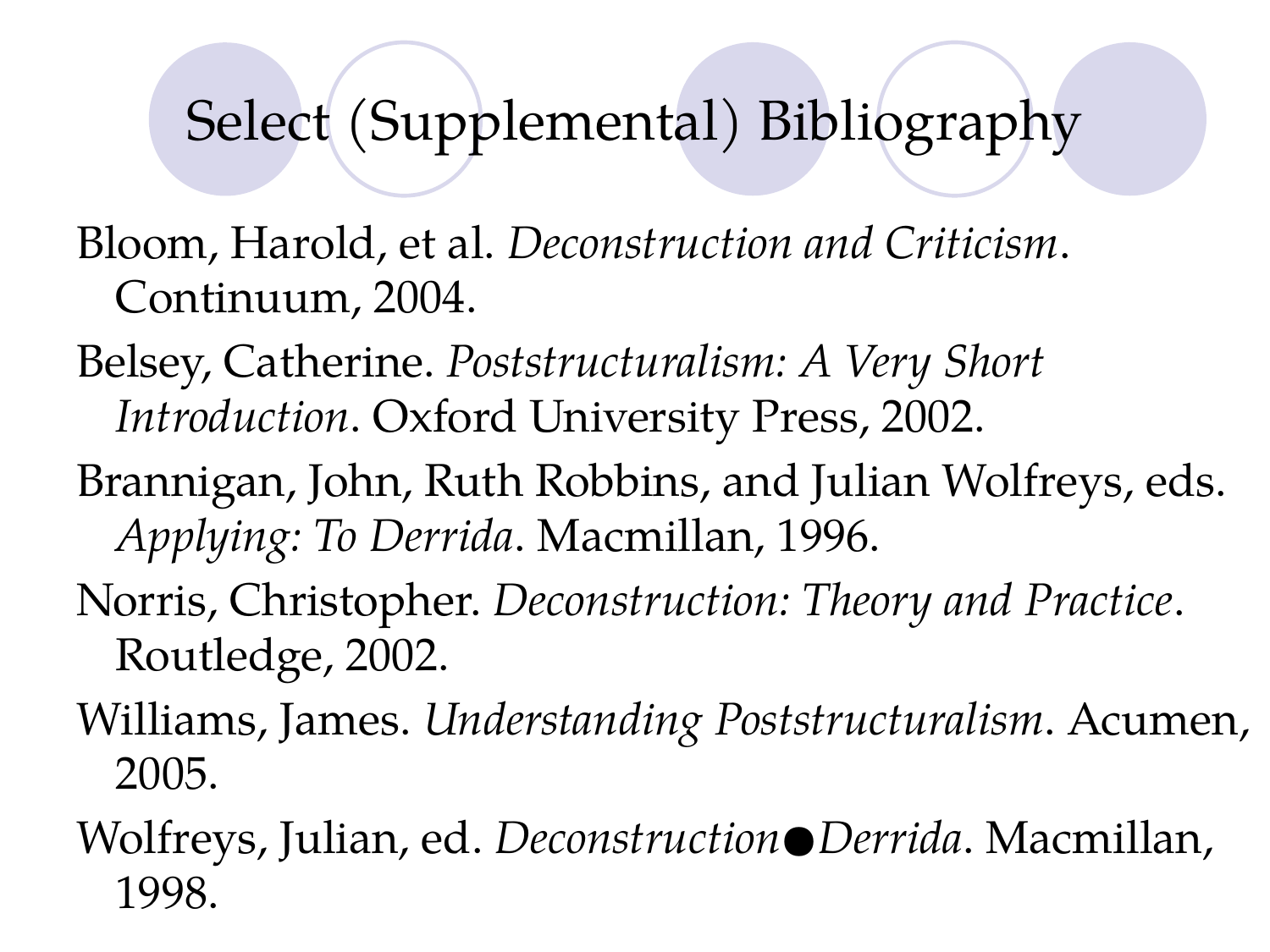

# Select (Supplemental) Bibliography
Bloom, Harold, et al. Deconstruction and Criticism. Continuum, 2004.
Belsey, Catherine. Poststructuralism: A Very Short Introduction. Oxford University Press, 2002.
Brannigan, John, Ruth Robbins, and Julian Wolfreys, eds. Applying: To Derrida. Macmillan, 1996.
Norris, Christopher. Deconstruction: Theory and Practice. Routledge, 2002.
Williams, James. Understanding Poststructuralism. Acumen, 2005.
Wolfreys, Julian, ed. Deconstruction●Derrida. Macmillan, 1998.